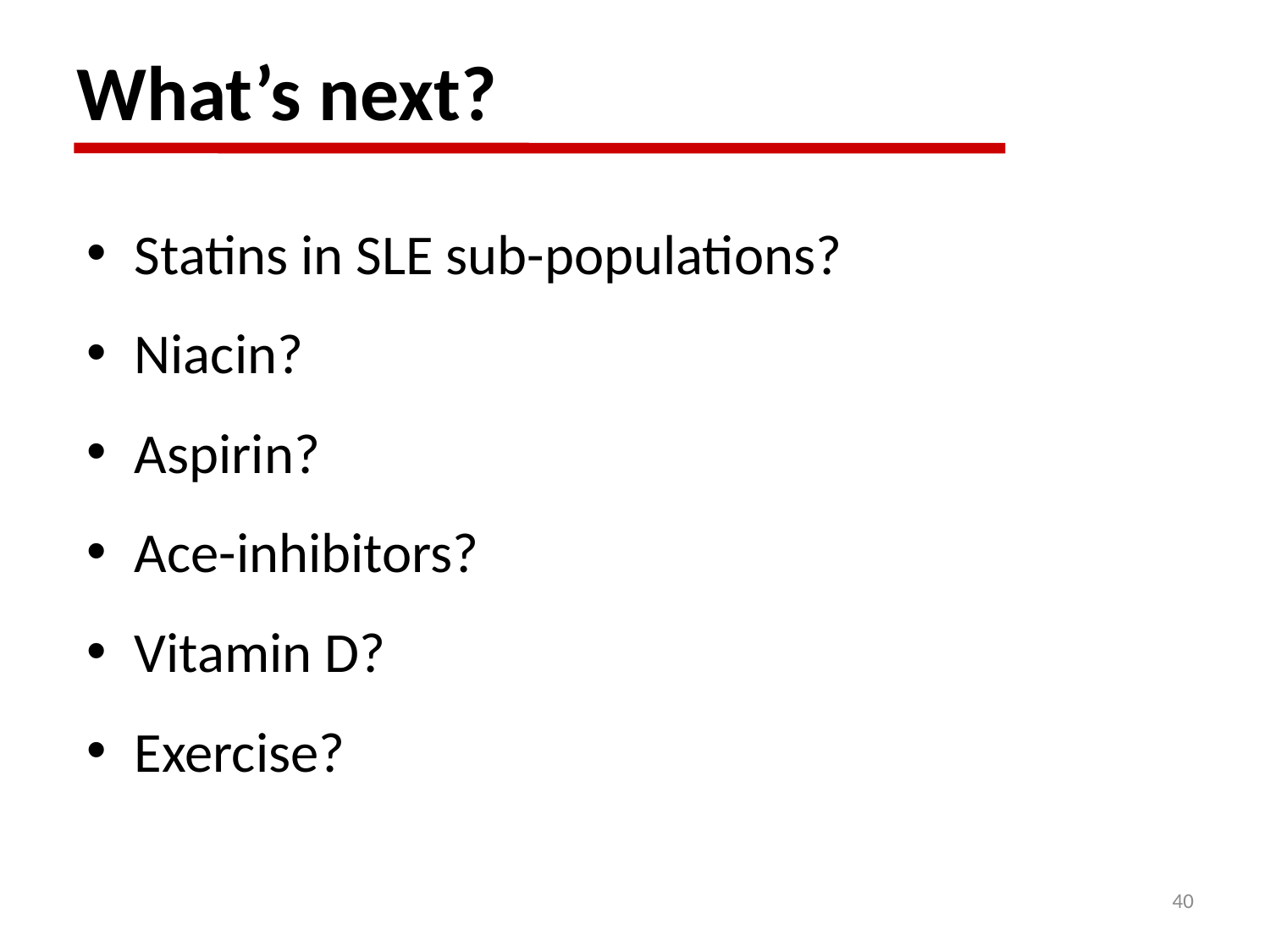

# What’s next?

Statins in SLE sub-populations?
Niacin?
Aspirin?
Ace-inhibitors?
Vitamin D?
Exercise?
40